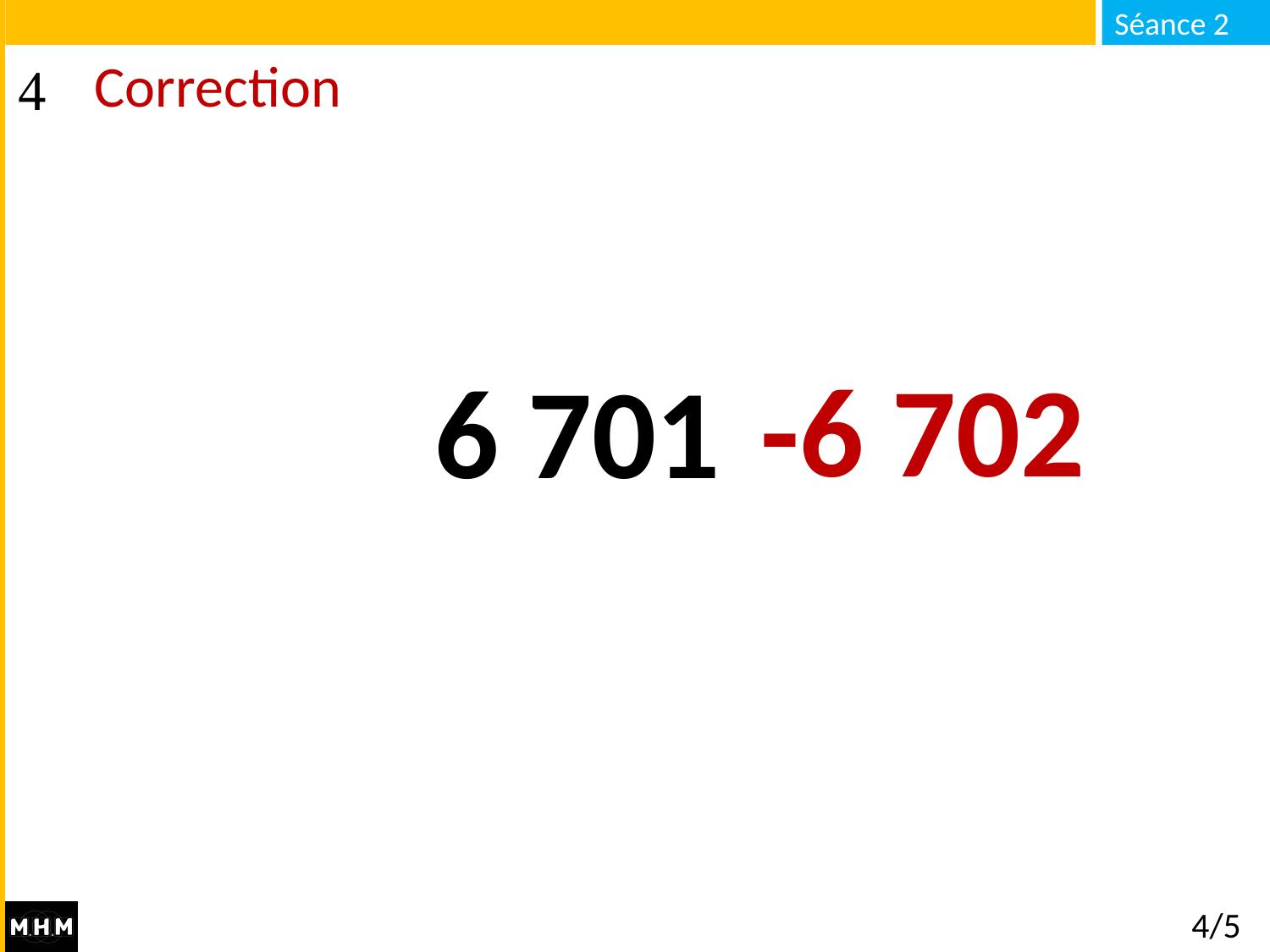

# Correction
-6 702
6 701
4/5